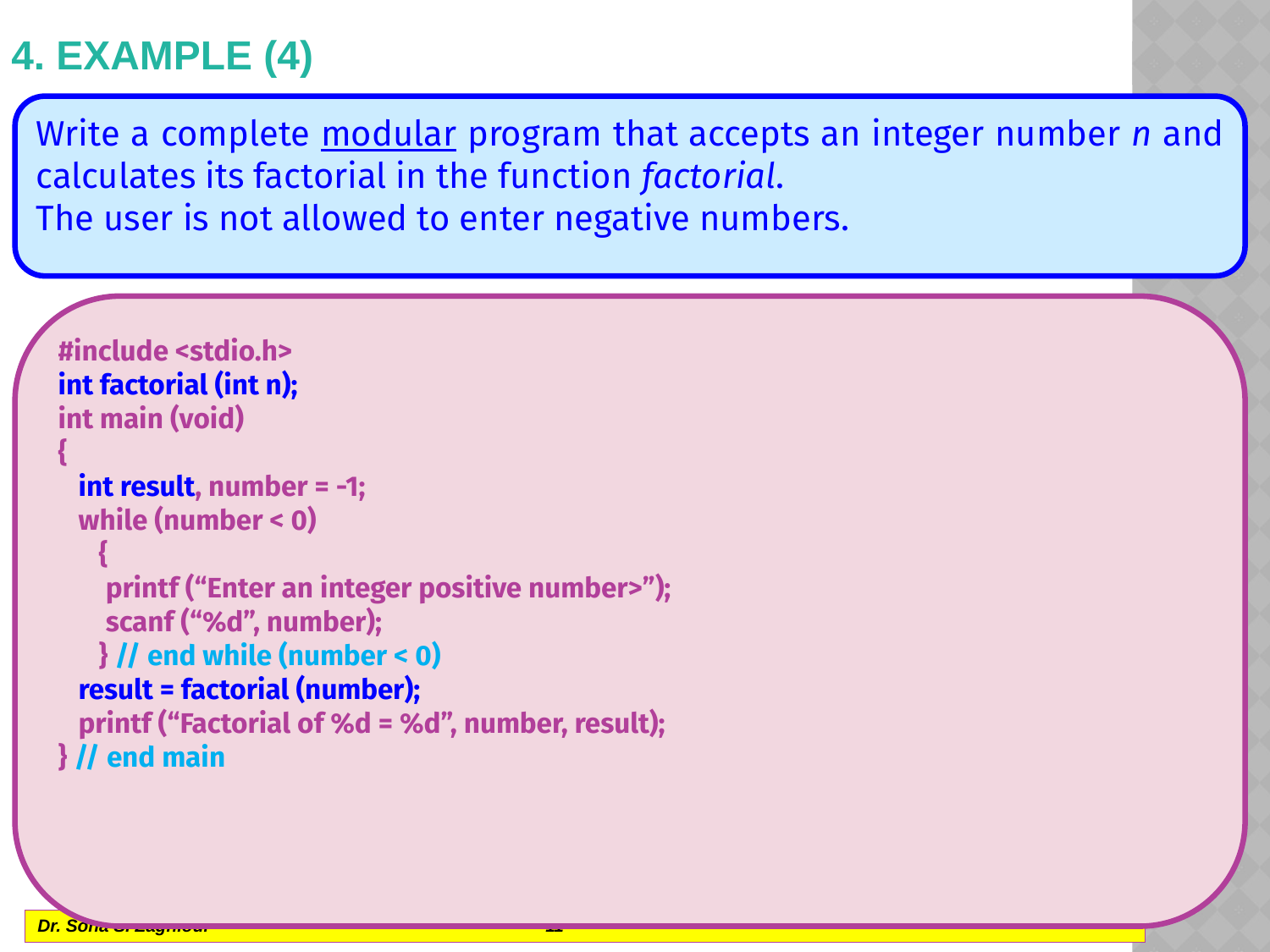

# 4. EXAMPLE (4)

Write a complete modular program that accepts an integer number n and calculates its factorial in the function factorial.
The user is not allowed to enter negative numbers.
#include <stdio.h>
int factorial (int n);
int main (void)
{
   int result, number = -1;
   while (number < 0)
      {
       printf (“Enter an integer positive number>”);
       scanf (“%d”, number);
      } // end while (number < 0)
   result = factorial (number);
   printf (“Factorial of %d = %d”, number, result);
} // end main

Dr. Soha S. Zaghloul			11